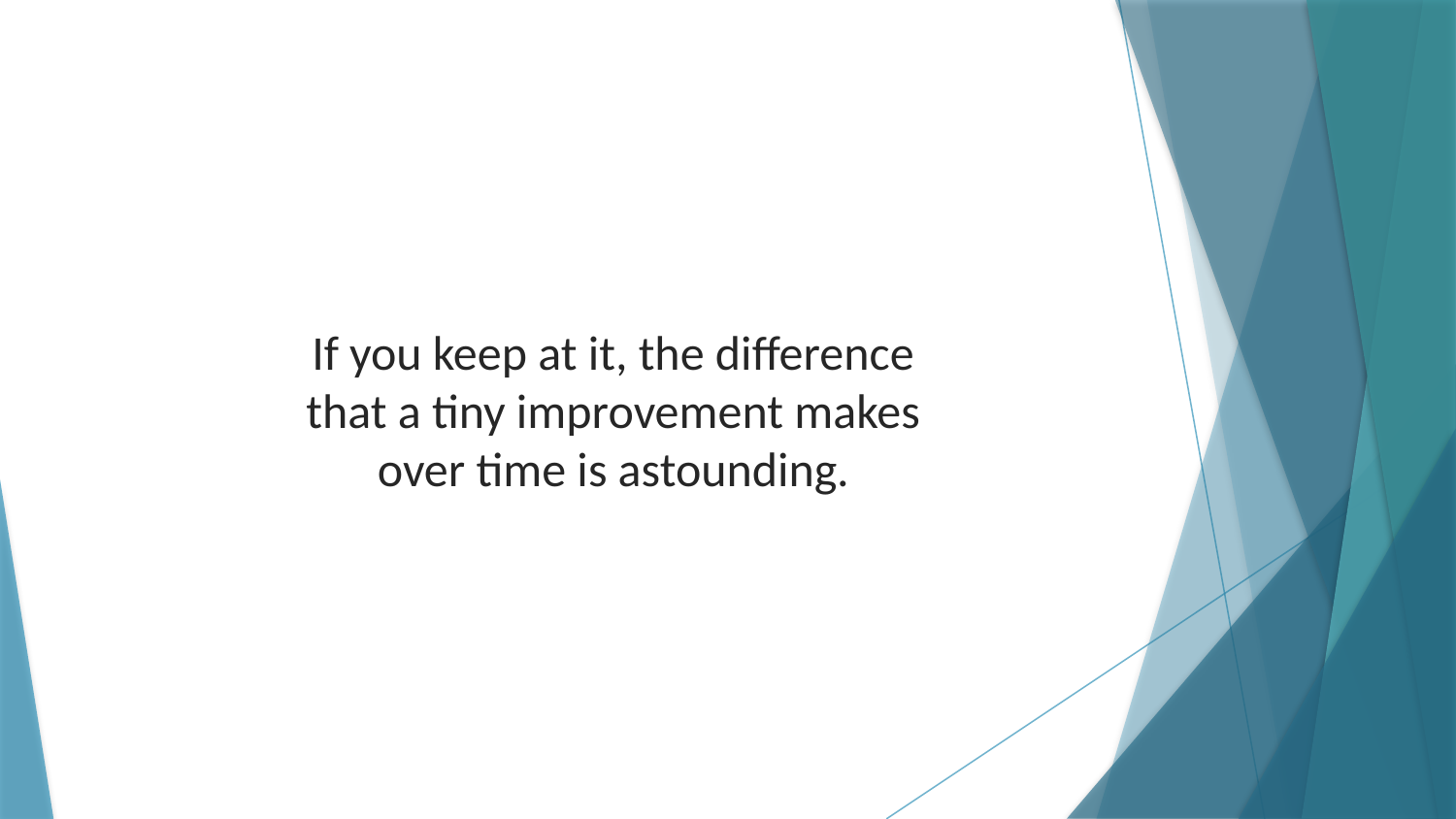

If you keep at it, the difference that a tiny improvement makes over time is astounding.